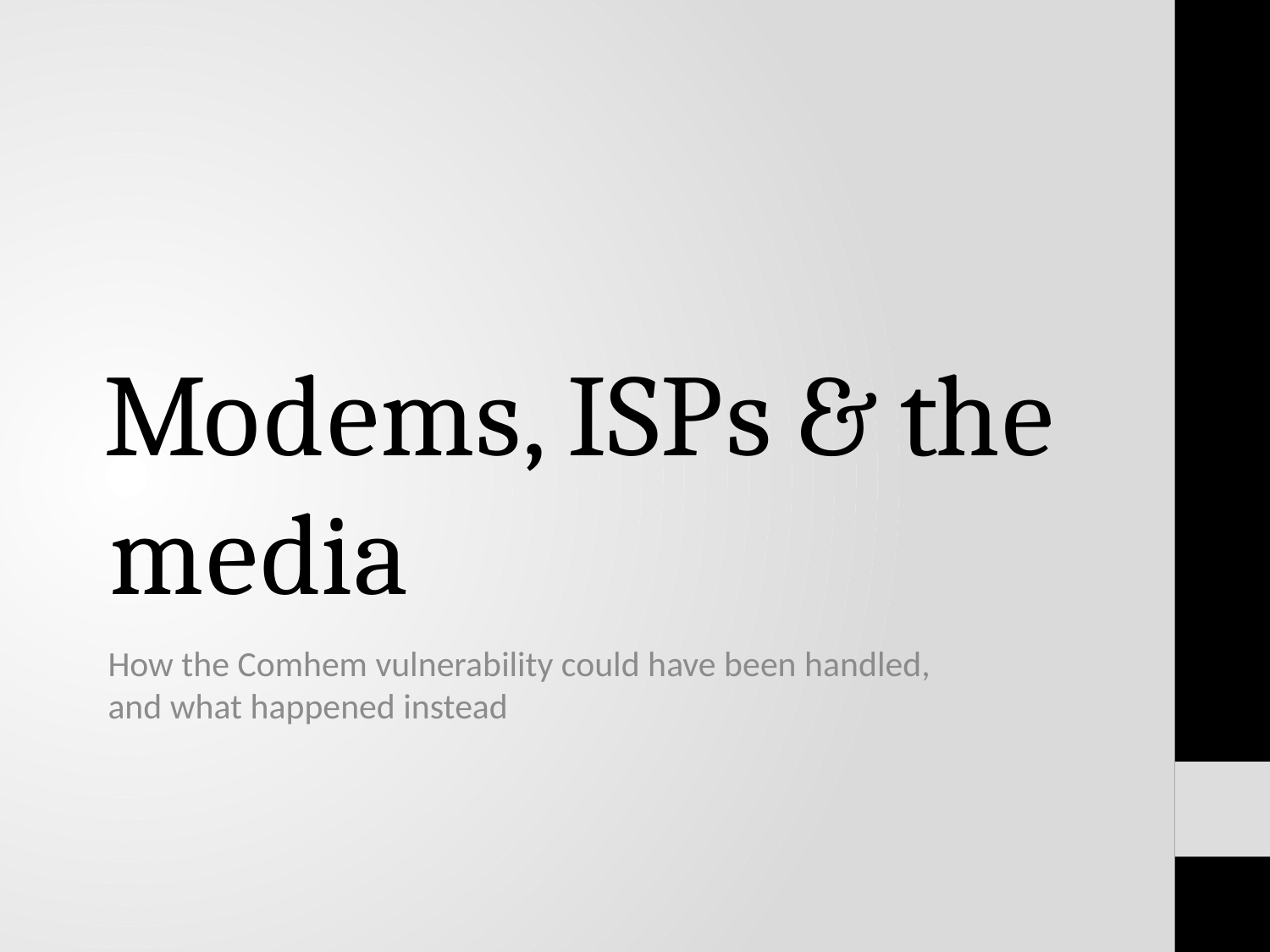

# Modems, ISPs & the media
How the Comhem vulnerability could have been handled, and what happened instead